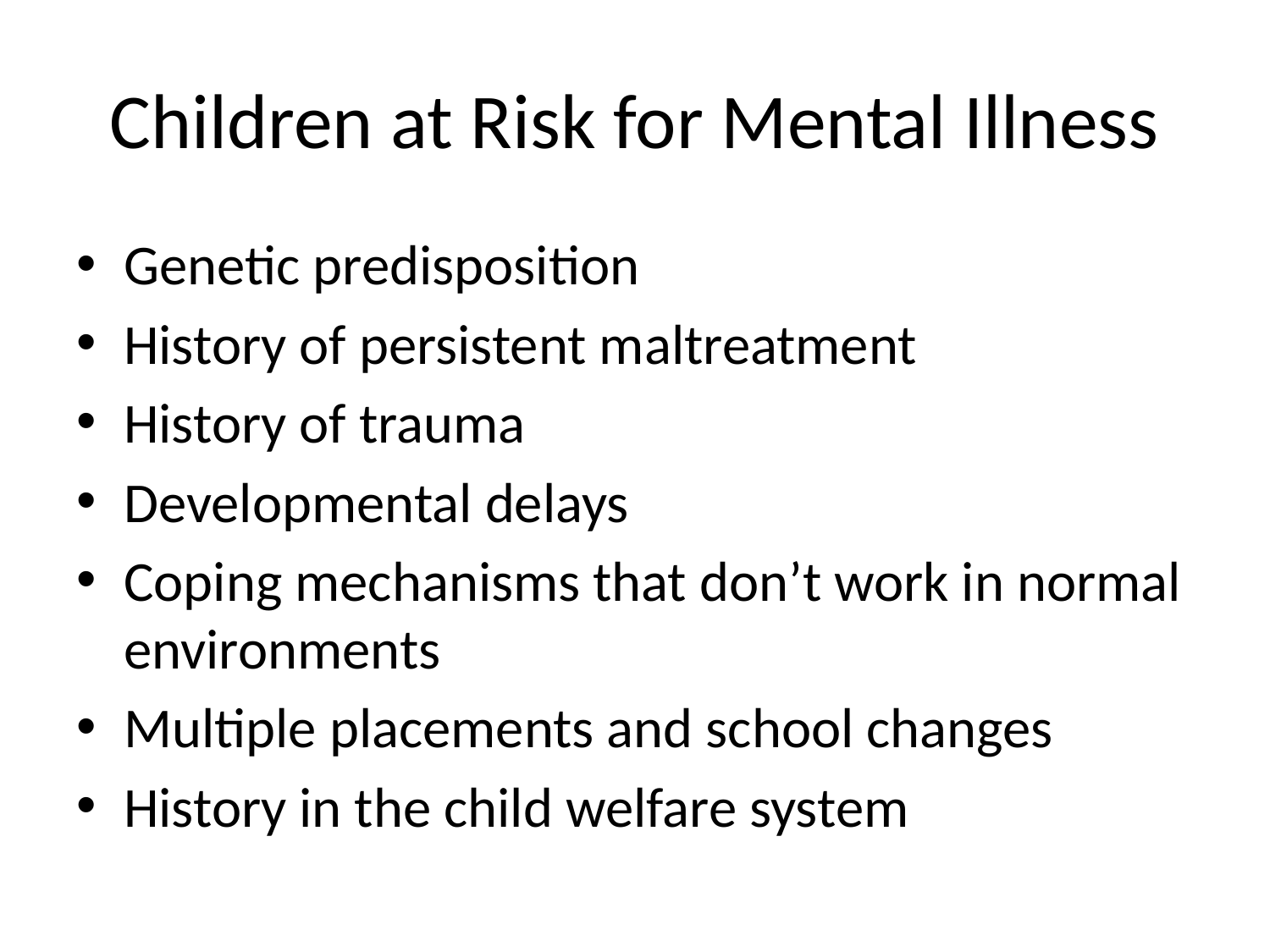

# Children at Risk for Mental Illness
Genetic predisposition
History of persistent maltreatment
History of trauma
Developmental delays
Coping mechanisms that don’t work in normal environments
Multiple placements and school changes
History in the child welfare system